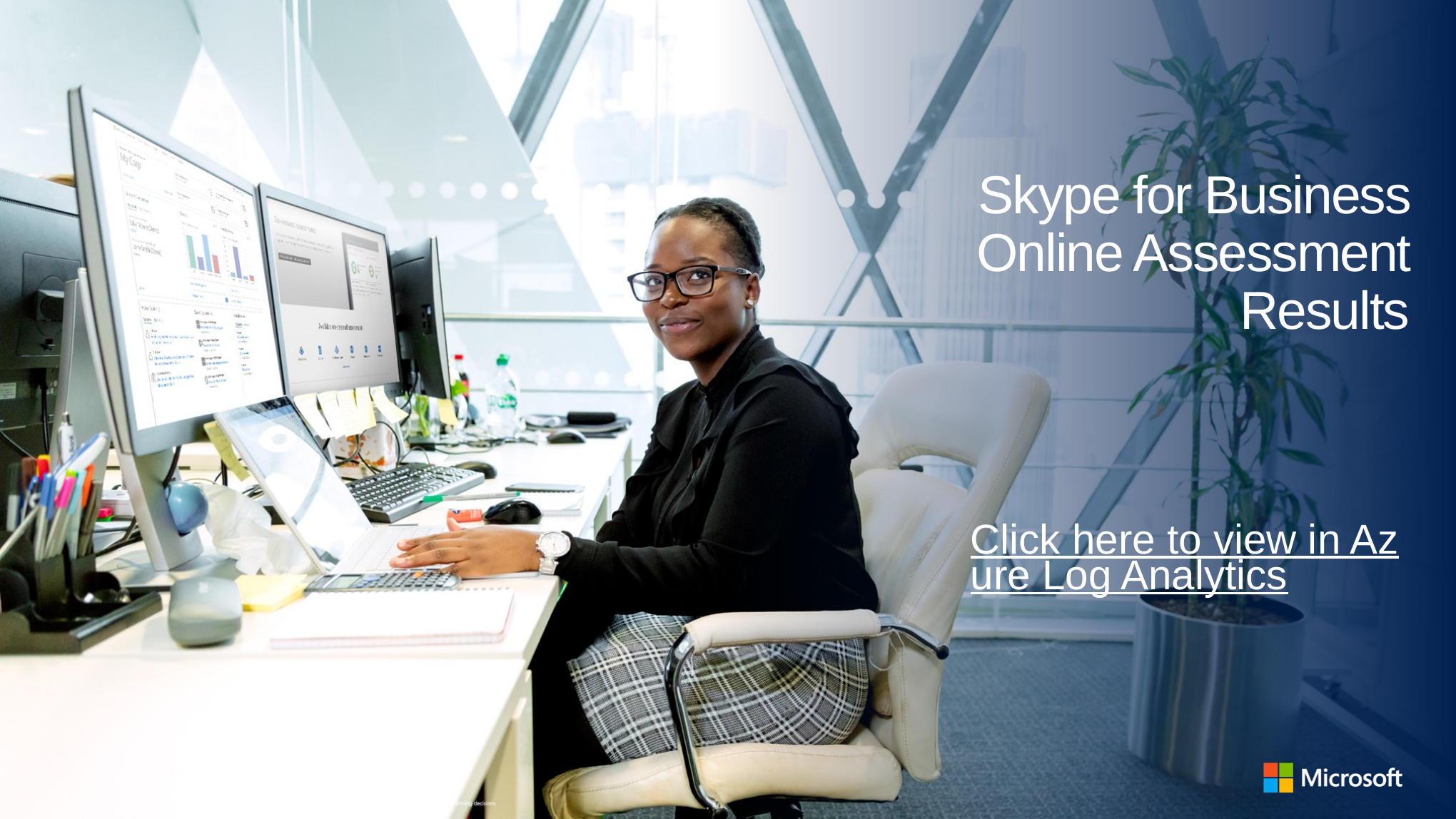

# Skype for Business Online Assessment Results
Click here to view in Azure Log Analytics